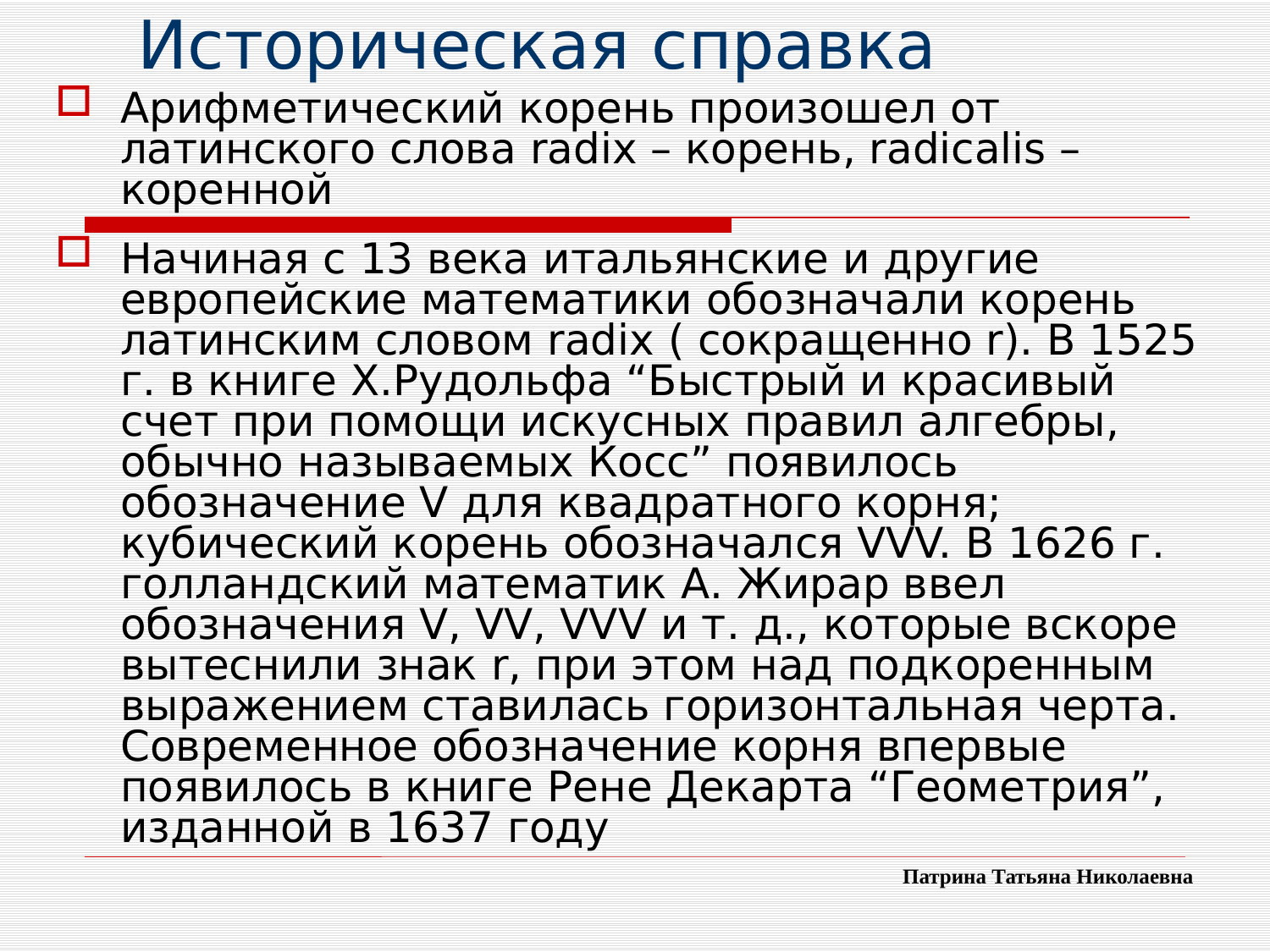

Историческая справка
Арифметический корень произошел от латинского слова radix – корень, radicalis – коренной

Начиная с 13 века итальянские и другие европейские математики обозначали корень латинским словом radix ( сокращенно r). В 1525 г. в книге Х.Рудольфа “Быстрый и красивый счет при помощи искусных правил алгебры, обычно называемых Косс” появилось обозначение V для квадратного корня; кубический корень обозначался VVV. В 1626 г. голландский математик А. Жирар ввел обозначения V, VV, VVV и т. д., которые вскоре вытеснили знак r, при этом над подкоренным выражением ставилась горизонтальная черта. Современное обозначение корня впервые появилось в книге Рене Декарта “Геометрия”, изданной в 1637 году
Патрина Татьяна Николаевна